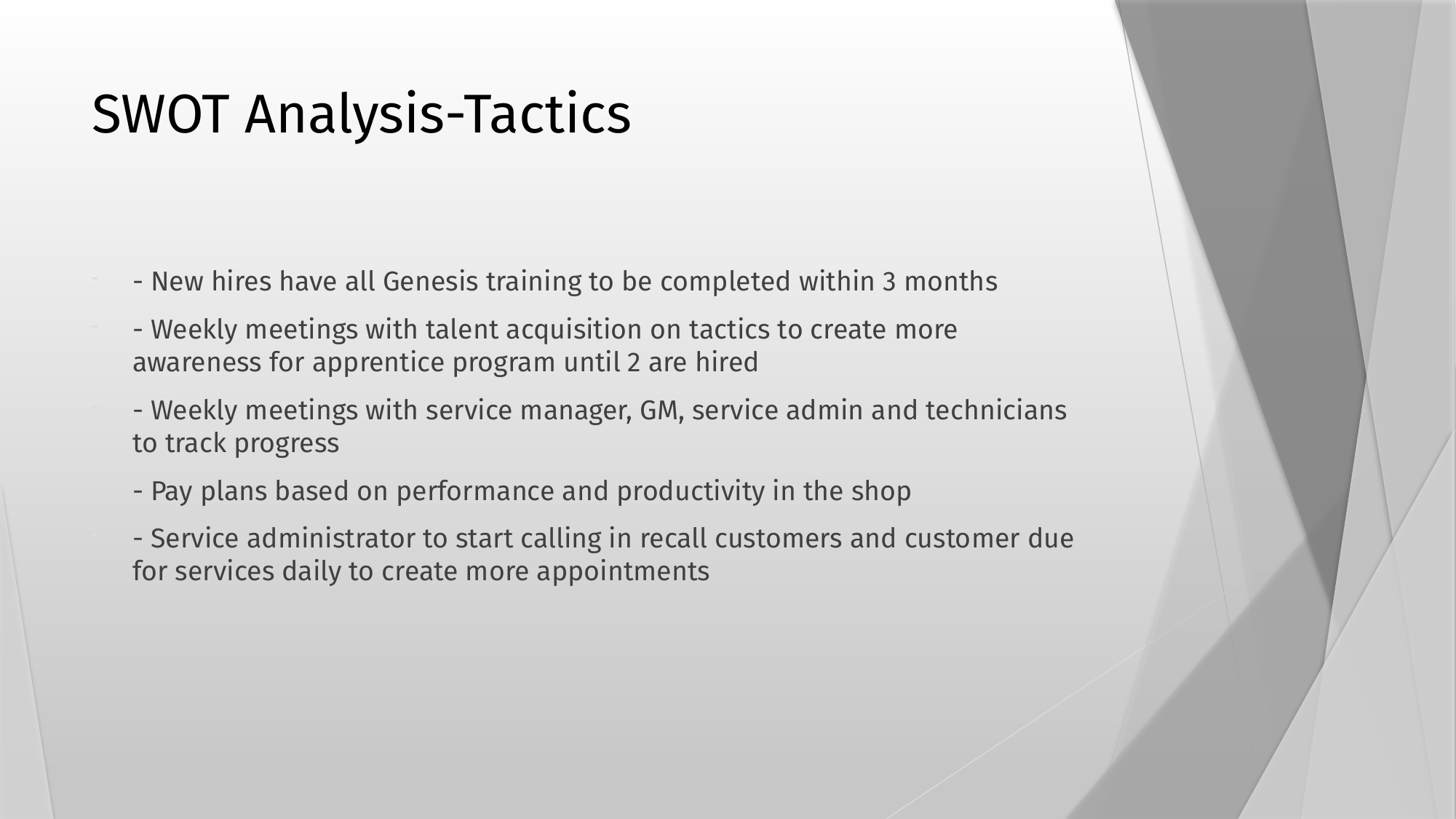

# SWOT Analysis-Tactics
- New hires have all Genesis training to be completed within 3 months
- Weekly meetings with talent acquisition on tactics to create more awareness for apprentice program until 2 are hired
- Weekly meetings with service manager, GM, service admin and technicians to track progress
- Pay plans based on performance and productivity in the shop
- Service administrator to start calling in recall customers and customer due for services daily to create more appointments